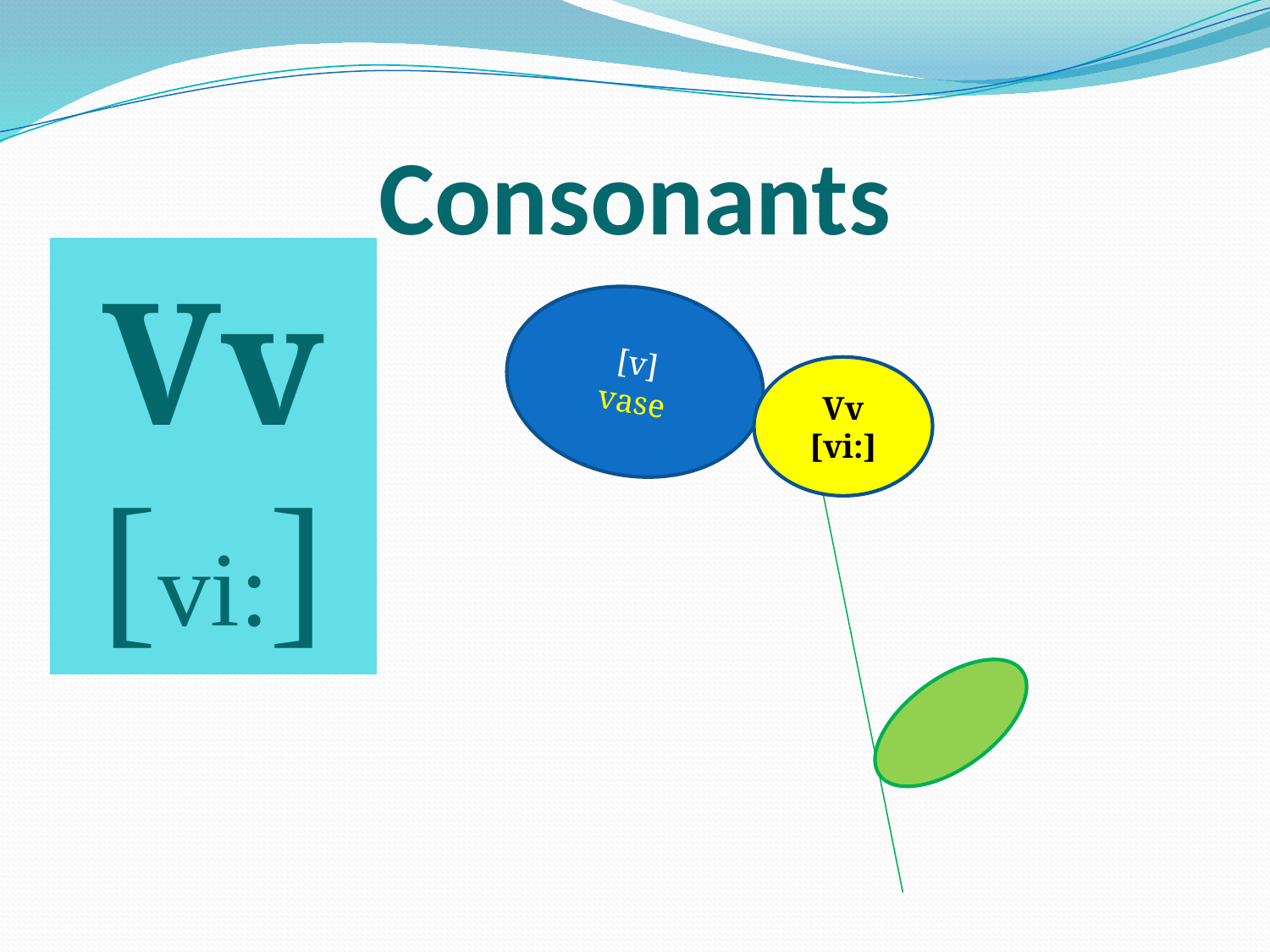

# Consonants
| Vv [vi:] |
| --- |
[v]
vase
Vv
[vi:]